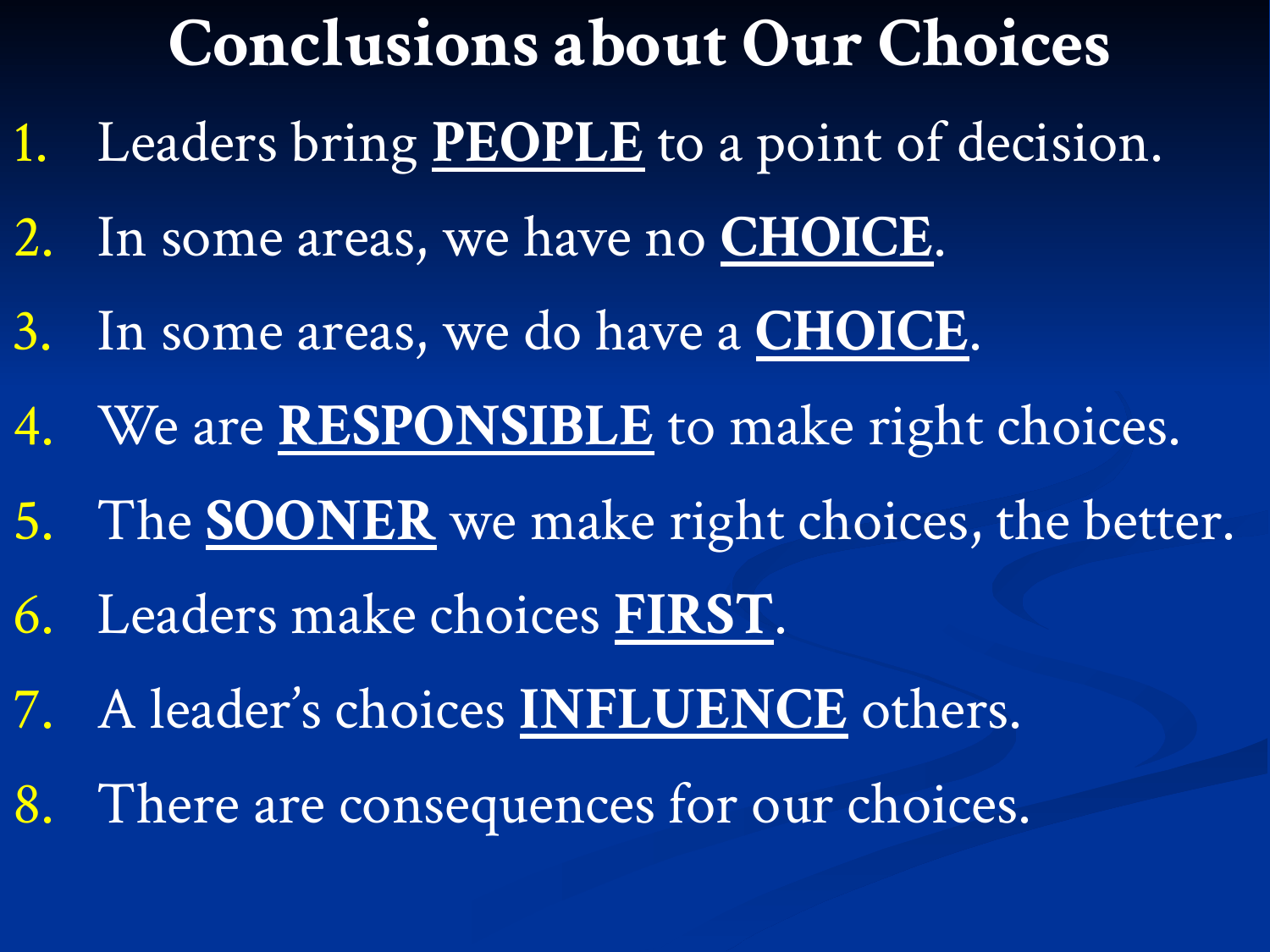

# Conclusions about Our Choices
Leaders bring PEOPLE to a point of decision.
In some areas, we have no CHOICE.
In some areas, we do have a CHOICE.
We are RESPONSIBLE to make right choices.
The SOONER we make right choices, the better.
Leaders make choices FIRST.
A leader’s choices INFLUENCE others.
There are consequences for our choices.